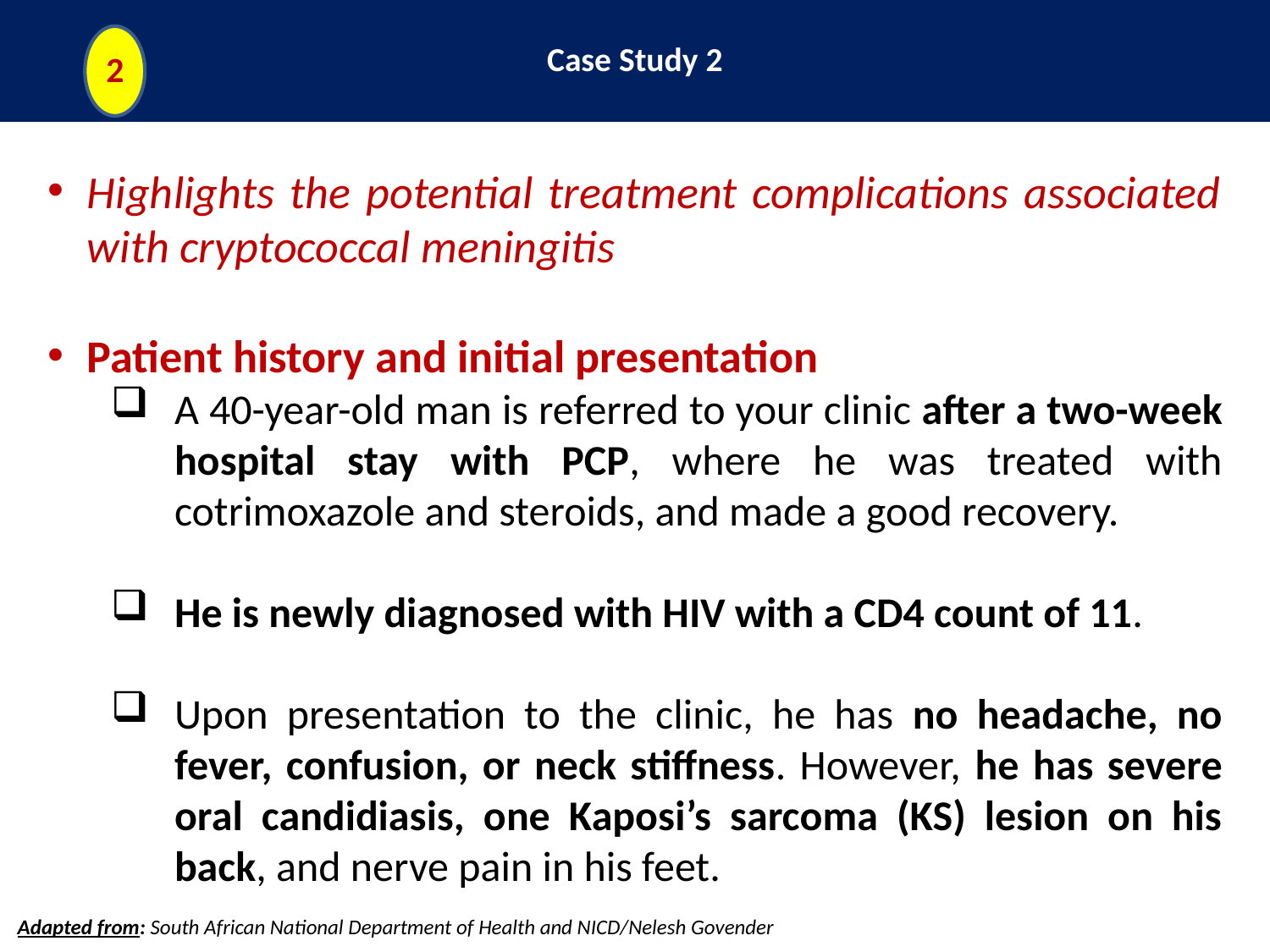

Case Study 2
2
Highlights the potential treatment complications associated with cryptococcal meningitis

Patient history and initial presentation
A 40-year-old man is referred to your clinic after a two-week hospital stay with PCP, where he was treated with cotrimoxazole and steroids, and made a good recovery.

He is newly diagnosed with HIV with a CD4 count of 11.

Upon presentation to the clinic, he has no headache, no fever, confusion, or neck stiffness. However, he has severe oral candidiasis, one Kaposi’s sarcoma (KS) lesion on his back, and nerve pain in his feet.
Adapted from: South African National Department of Health and NICD/Nelesh Govender